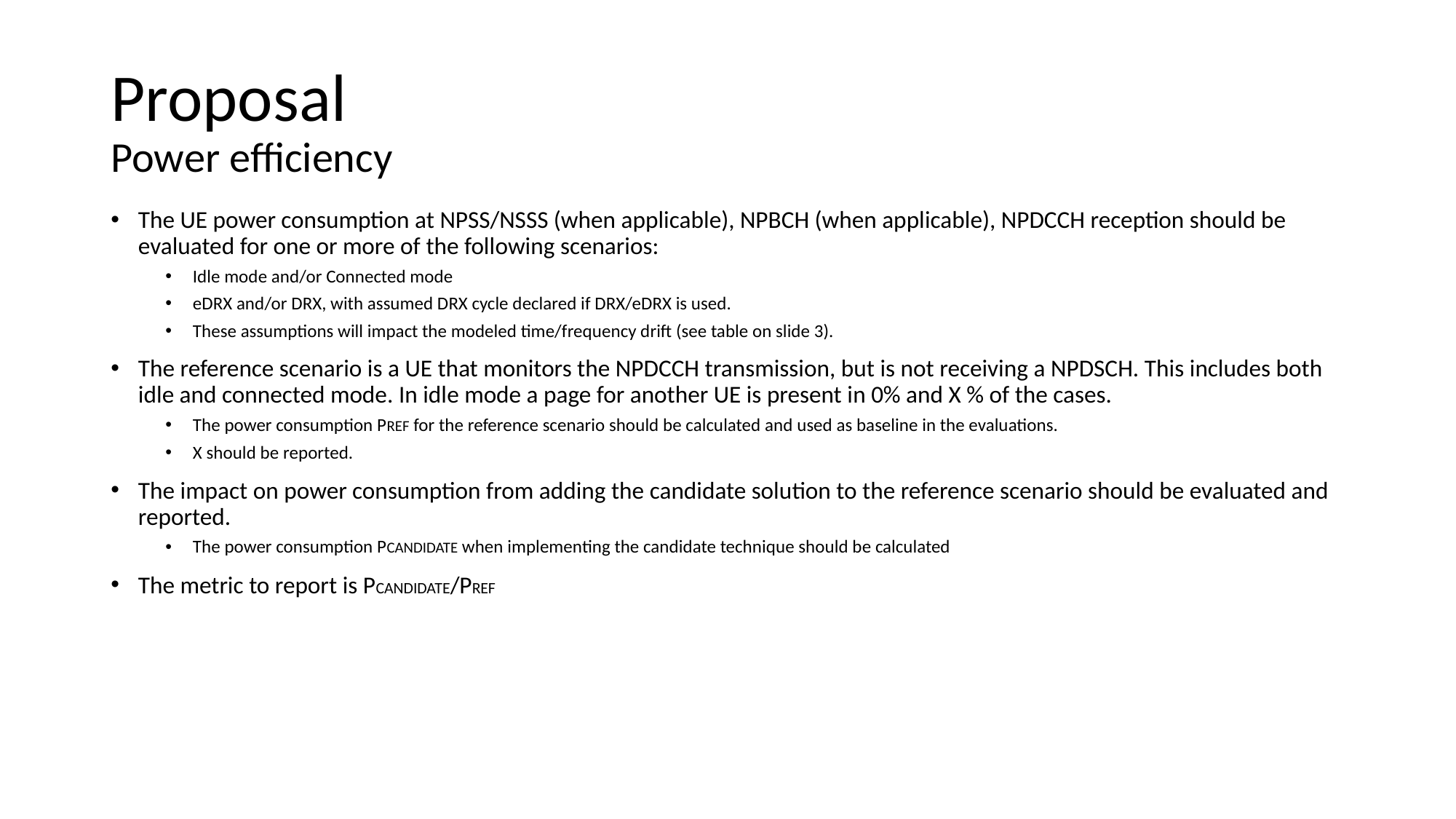

# Proposal Power efficiency
The UE power consumption at NPSS/NSSS (when applicable), NPBCH (when applicable), NPDCCH reception should be evaluated for one or more of the following scenarios:
Idle mode and/or Connected mode
eDRX and/or DRX, with assumed DRX cycle declared if DRX/eDRX is used.
These assumptions will impact the modeled time/frequency drift (see table on slide 3).
The reference scenario is a UE that monitors the NPDCCH transmission, but is not receiving a NPDSCH. This includes both idle and connected mode. In idle mode a page for another UE is present in 0% and X % of the cases.
The power consumption PREF for the reference scenario should be calculated and used as baseline in the evaluations.
X should be reported.
The impact on power consumption from adding the candidate solution to the reference scenario should be evaluated and reported.
The power consumption PCANDIDATE when implementing the candidate technique should be calculated
The metric to report is PCANDIDATE/PREF